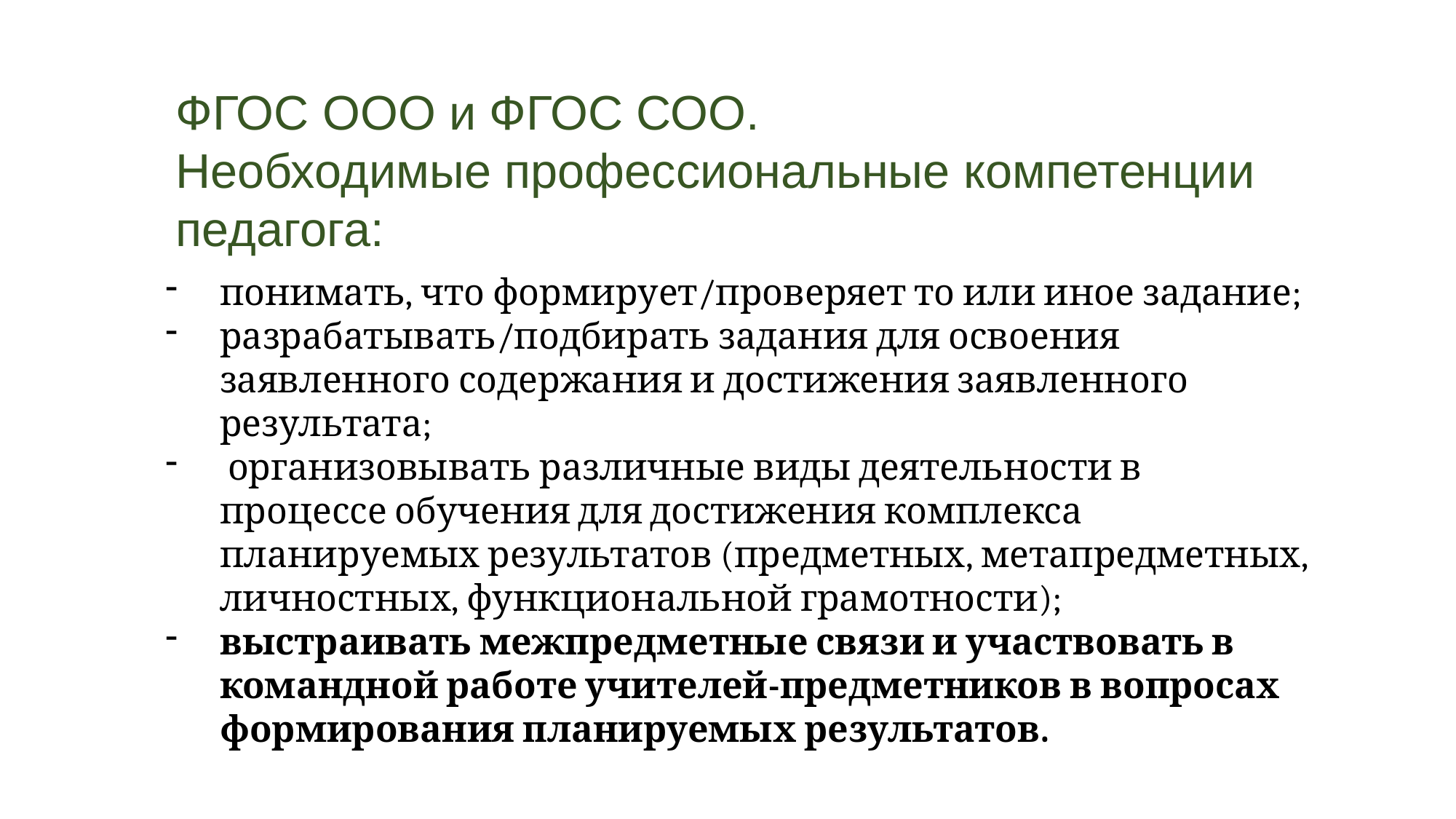

ФГОС ООО и ФГОС СОО.
Необходимые профессиональные компетенции педагога:
понимать, что формирует/проверяет то или иное задание;
разрабатывать/подбирать задания для освоения заявленного содержания и достижения заявленного результата;
 организовывать различные виды деятельности в процессе обучения для достижения комплекса планируемых результатов (предметных, метапредметных, личностных, функциональной грамотности);
выстраивать межпредметные связи и участвовать в командной работе учителей-предметников в вопросах формирования планируемых результатов.